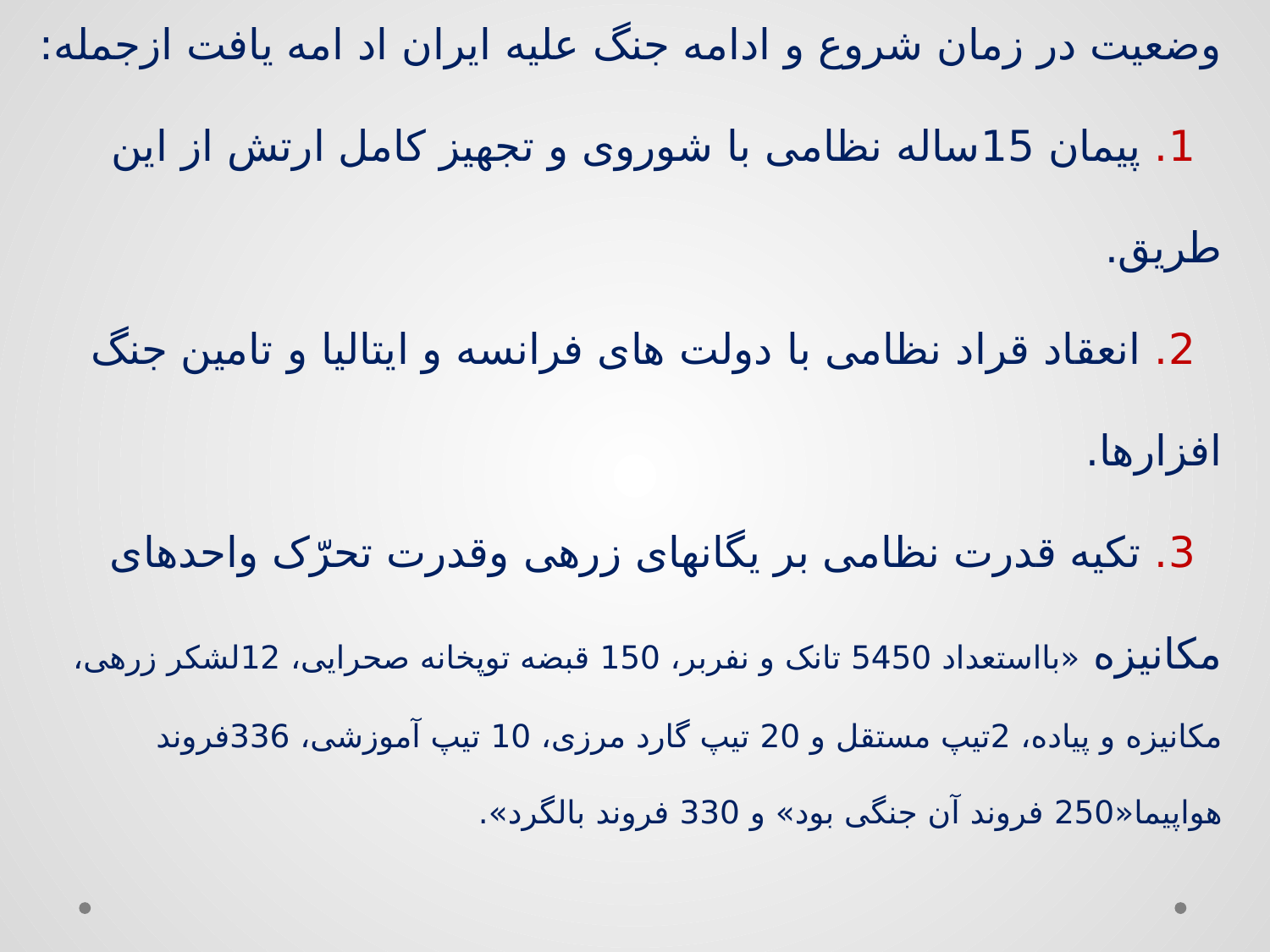

# وضعیت نظامی عراق حزب بعث عراق از بدو ایجاد در پی تقویت ارتش بعث بود که این وضعیت در زمان شروع و ادامه جنگ علیه ایران اد امه یافت ازجمله: 1. پیمان 15ساله نظامی با شوروی و تجهیز کامل ارتش از این طریق. 2. انعقاد قراد نظامی با دولت های فرانسه و ایتالیا و تامین جنگ افزارها. 3. تکیه قدرت نظامی بر یگانهای زرهی وقدرت تحرّک واحدهای مکانیزه «بااستعداد 5450 تانک و نفربر، 150 قبضه توپخانه صحرایی، 12لشکر زرهی، مکانیزه و پیاده، 2تیپ مستقل و 20 تیپ گارد مرزی، 10 تیپ آموزشی، 336فروند هواپیما«250 فروند آن جنگی بود» و 330 فروند بالگرد».